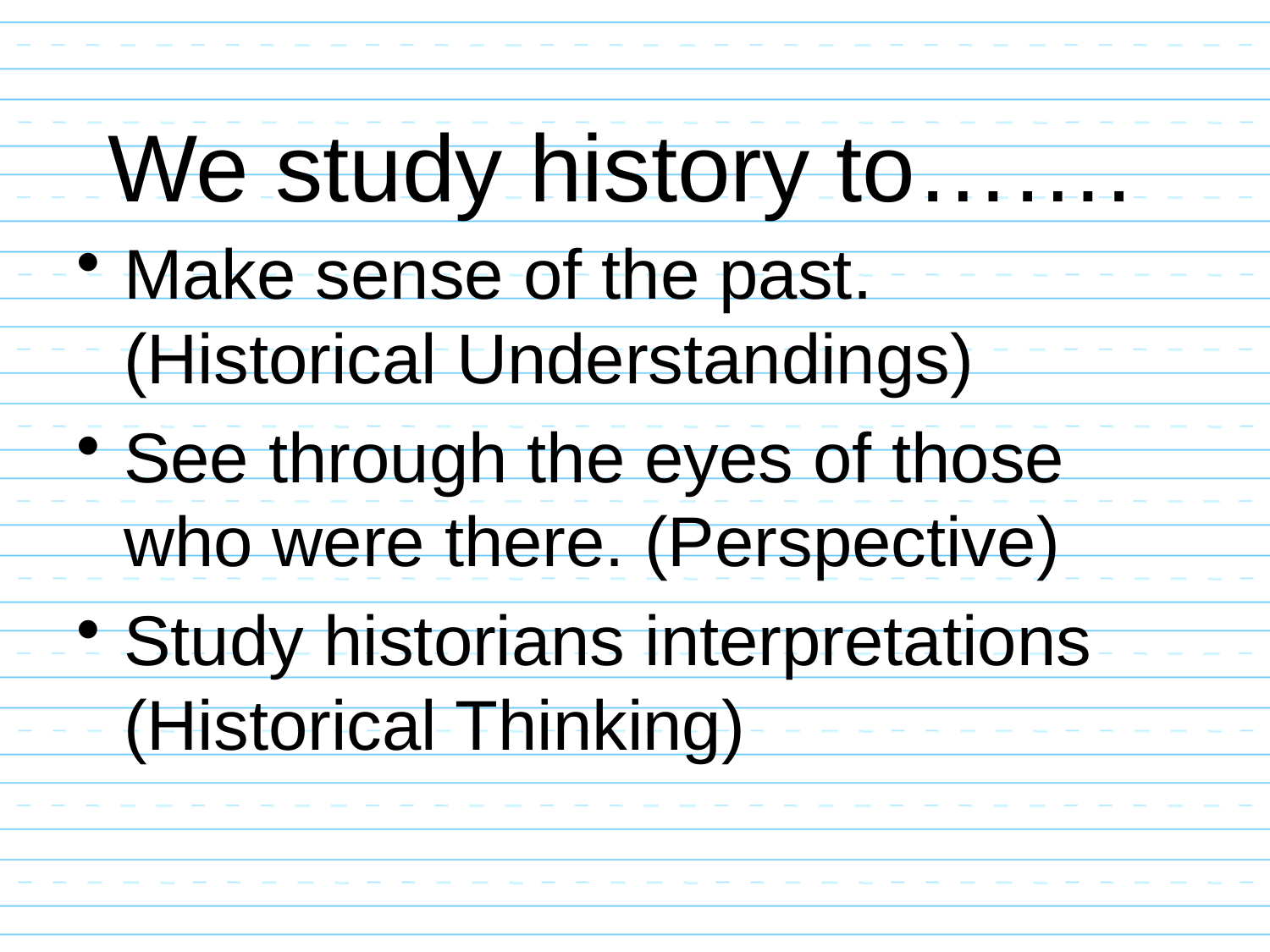

# We study history to…….
Make sense of the past. (Historical Understandings)
See through the eyes of those who were there. (Perspective)
Study historians interpretations (Historical Thinking)